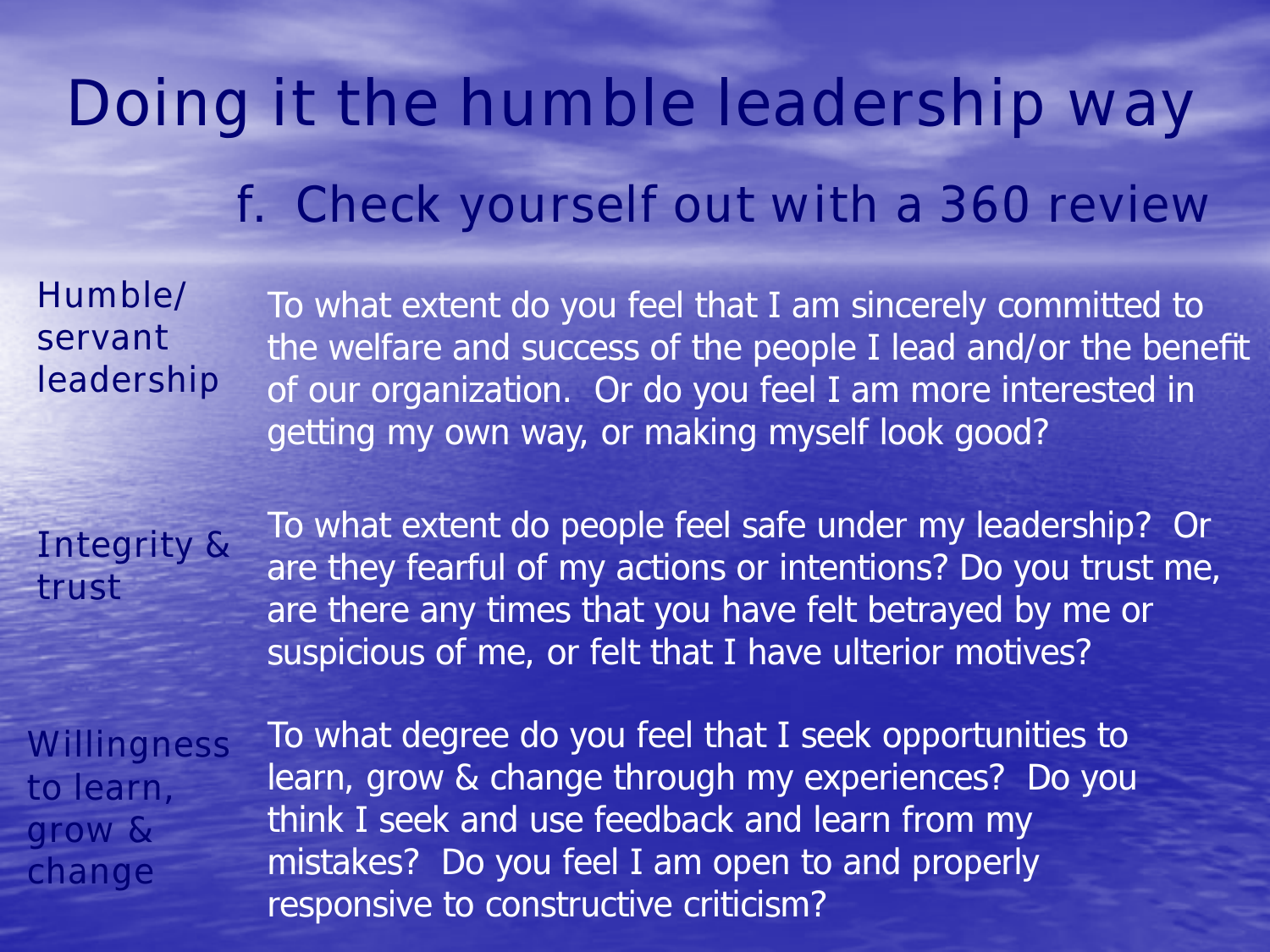

Doing it the humble leadership way
f.  Check yourself out with a 360 review
Humble/ servant leadership
To what extent do you feel that I am sincerely committed to the welfare and success of the people I lead and/or the benefit of our organization.  Or do you feel I am more interested in getting my own way, or making myself look good?
To what extent do people feel safe under my leadership?  Or are they fearful of my actions or intentions? Do you trust me, are there any times that you have felt betrayed by me or suspicious of me, or felt that I have ulterior motives?
Integrity & trust
To what degree do you feel that I seek opportunities to learn, grow & change through my experiences?  Do you think I seek and use feedback and learn from my mistakes?  Do you feel I am open to and properly responsive to constructive criticism?
Willingness to learn, grow & change